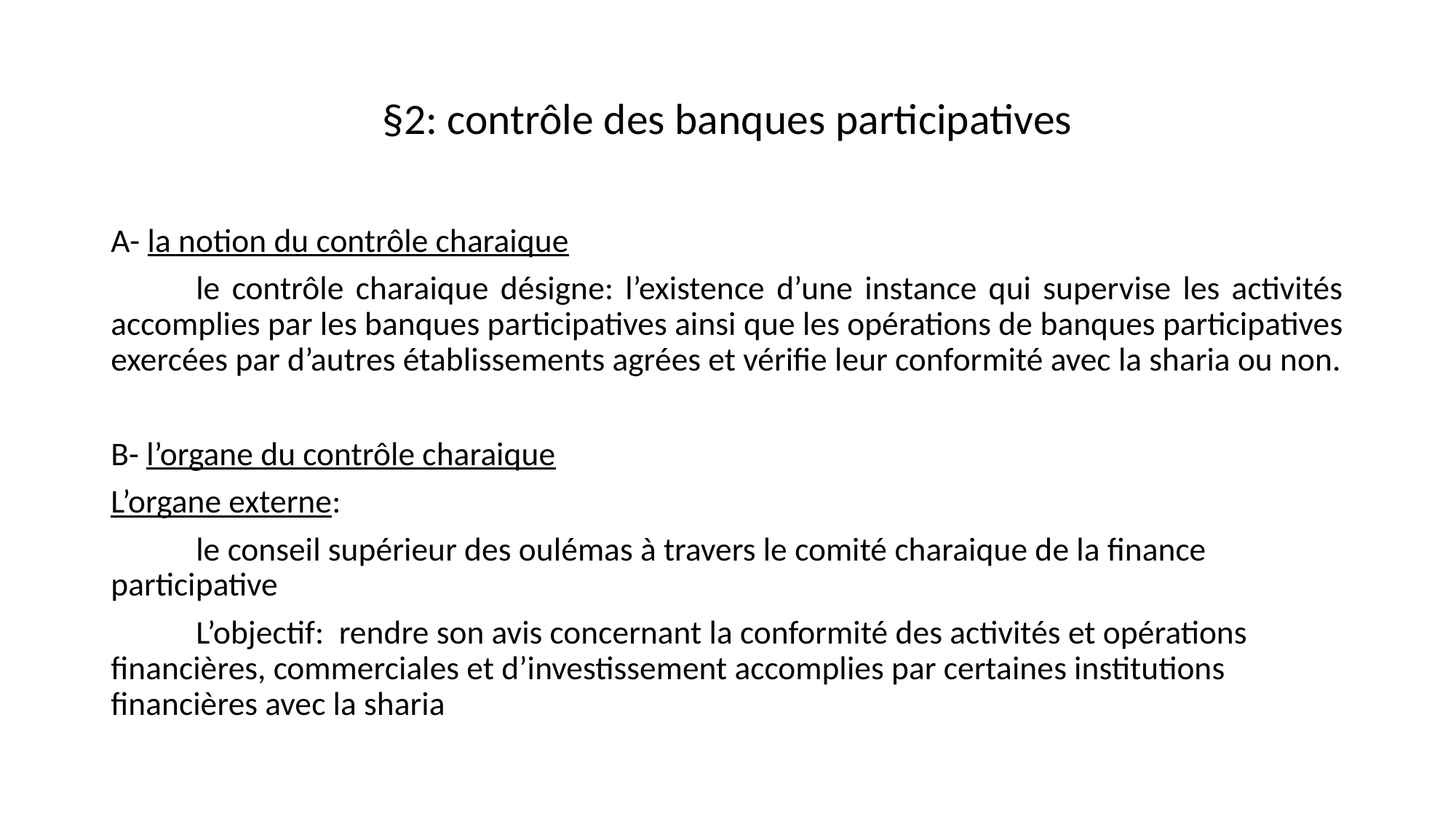

# §2: contrôle des banques participatives
A- la notion du contrôle charaique
	le contrôle charaique désigne: l’existence d’une instance qui supervise les activités accomplies par les banques participatives ainsi que les opérations de banques participatives exercées par d’autres établissements agrées et vérifie leur conformité avec la sharia ou non.

B- l’organe du contrôle charaique
L’organe externe:
	le conseil supérieur des oulémas à travers le comité charaique de la finance participative
	L’objectif:  rendre son avis concernant la conformité des activités et opérations financières, commerciales et d’investissement accomplies par certaines institutions financières avec la sharia